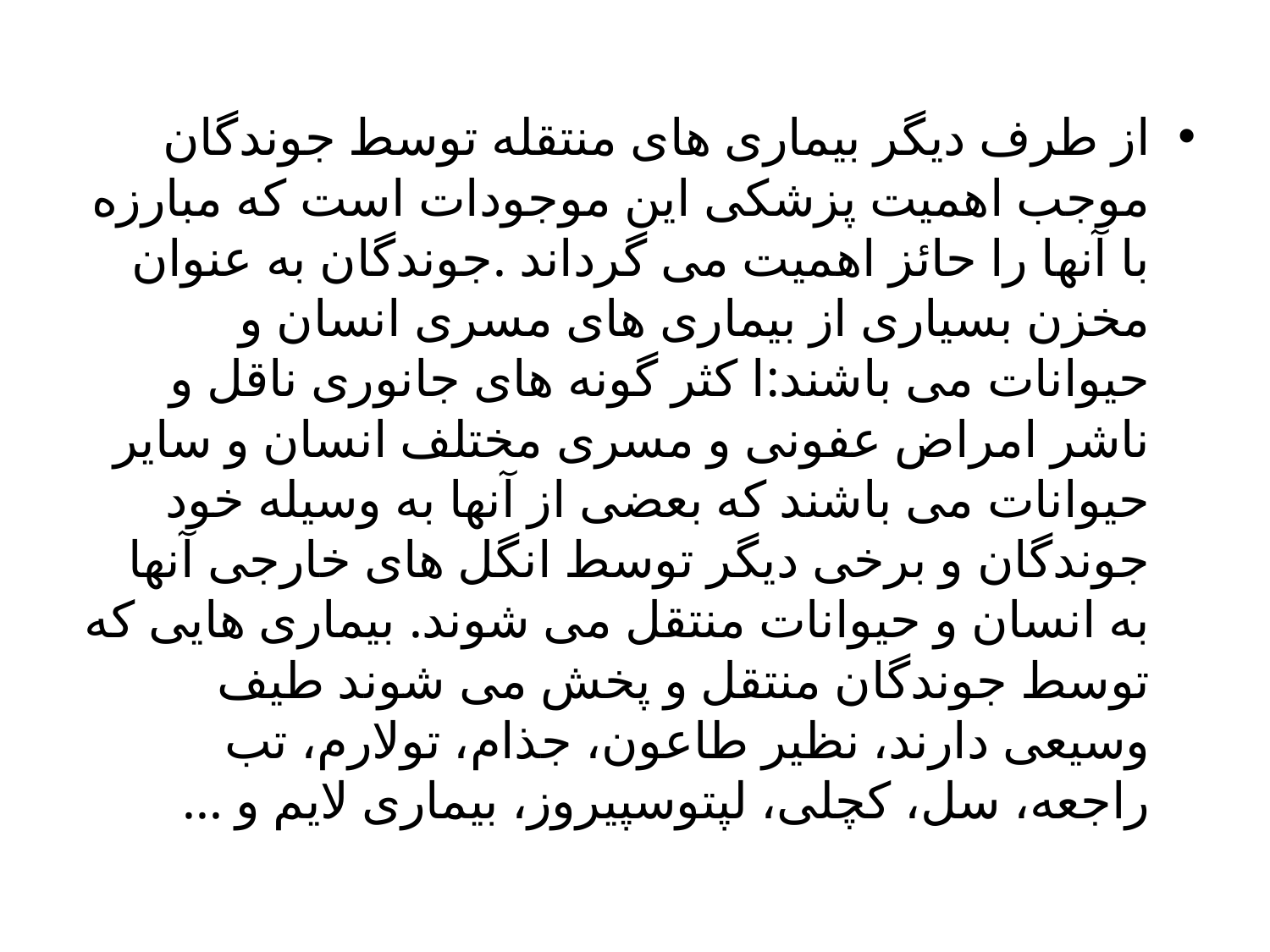

از طرف دیگر بیماری های منتقله توسط جوندگان موجب اهمیت پزشكی این موجودات است كه مبارزه با آنها را حائز اهمیت می گرداند .جوندگان به عنوان مخزن بسیاری از بیماری های مسری انسان و حیوانات می باشند:ا کثر گونه های جانوری ناقل و ناشر امراض عفونی و مسری مختلف انسان و سایر حیوانات می باشند که بعضی از آنها به وسیله خود جوندگان و برخی دیگر توسط انگل های خارجی آنها به انسان و حیوانات منتقل می شوند. بیماری هایی که توسط جوندگان منتقل و پخش می شوند طیف وسیعی دارند، نظیر طاعون، جذام، تولارم، تب راجعه، سل، کچلی، لپتوسپیروز، بیماری لایم و ...